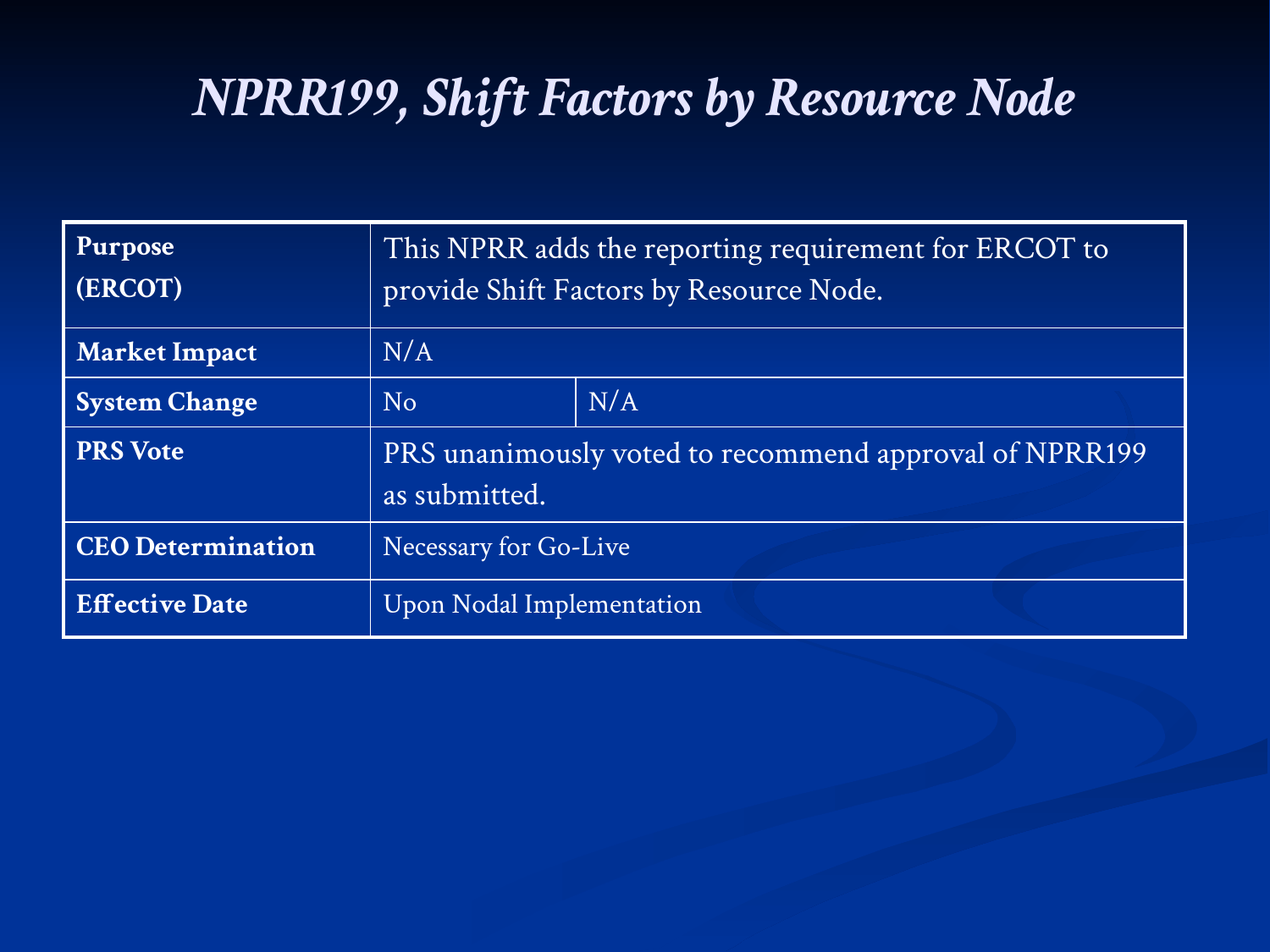

# NPRR199, Shift Factors by Resource Node
| Purpose (ERCOT) | This NPRR adds the reporting requirement for ERCOT to provide Shift Factors by Resource Node. |  |
| --- | --- | --- |
| Market Impact | N/A |  |
| System Change | No | N/A |
| PRS Vote | PRS unanimously voted to recommend approval of NPRR199 as submitted. |  |
| CEO Determination | Necessary for Go-Live |  |
| Effective Date | Upon Nodal Implementation |  |